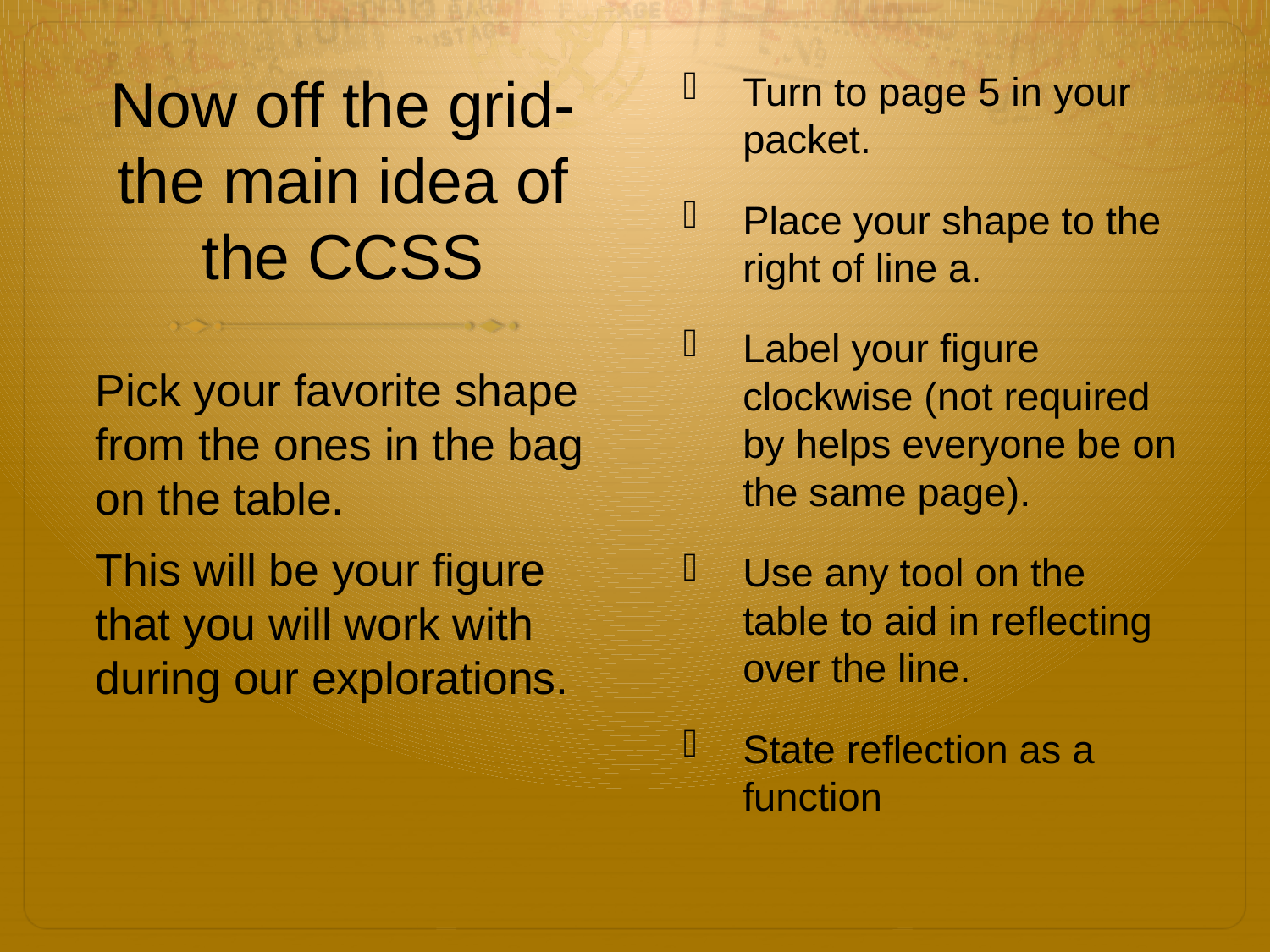

Turn to page 5 in your packet.
Place your shape to the right of line a.
Label your figure clockwise (not required by helps everyone be on the same page).
Use any tool on the table to aid in reflecting over the line.
State reflection as a function
# Now off the grid-the main idea of the CCSS
Pick your favorite shape from the ones in the bag on the table.
This will be your figure that you will work with during our explorations.